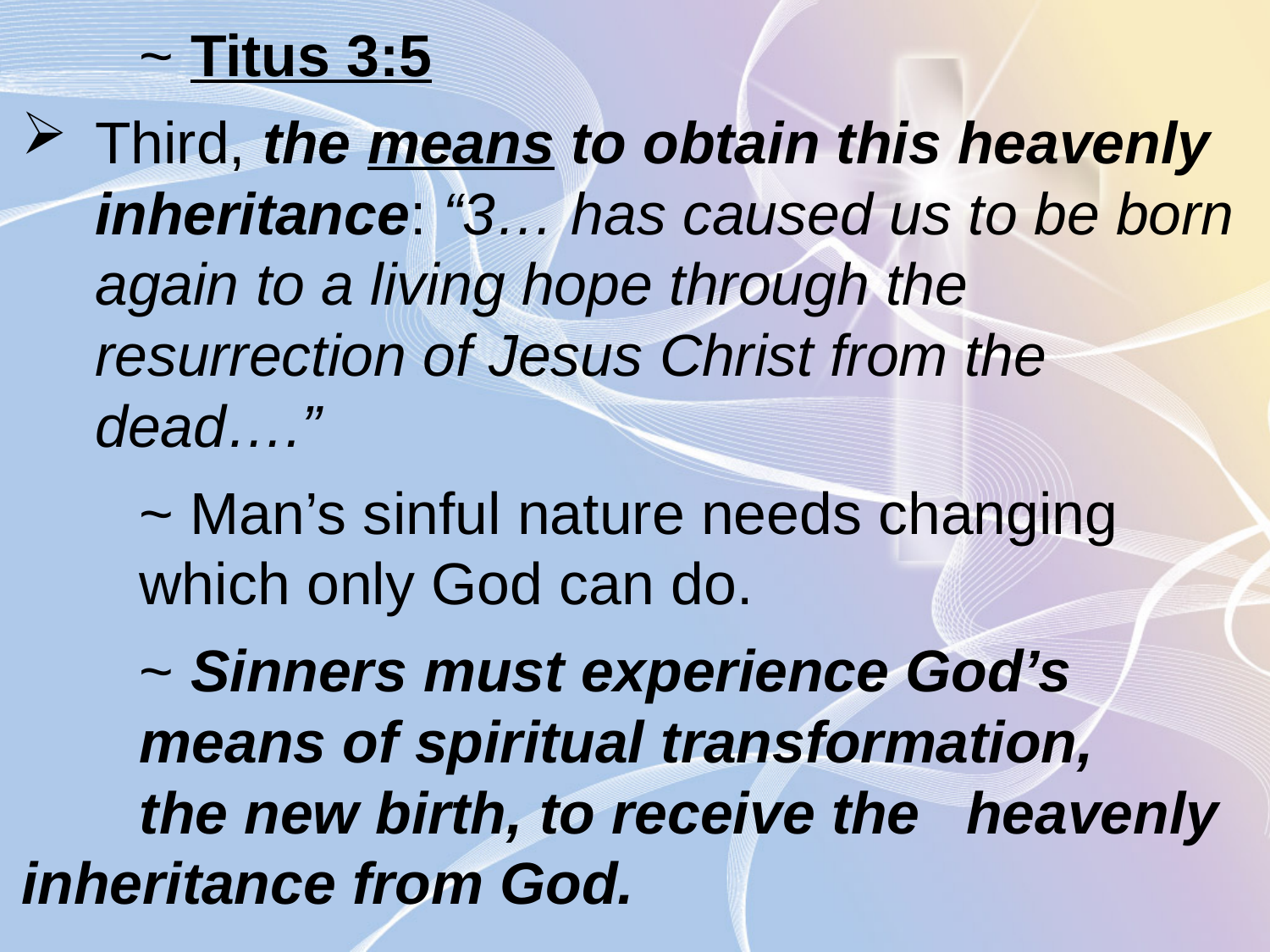

~ Titus 3:5
Third, the means to obtain this heavenly inheritance: “3… has caused us to be born again to a living hope through the resurrection of Jesus Christ from the dead….”
	~ Man’s sinful nature needs changing 		which only God can do.
	~ Sinners must experience God’s 			means of spiritual transformation, 		the new birth, to receive the 				heavenly inheritance from God.